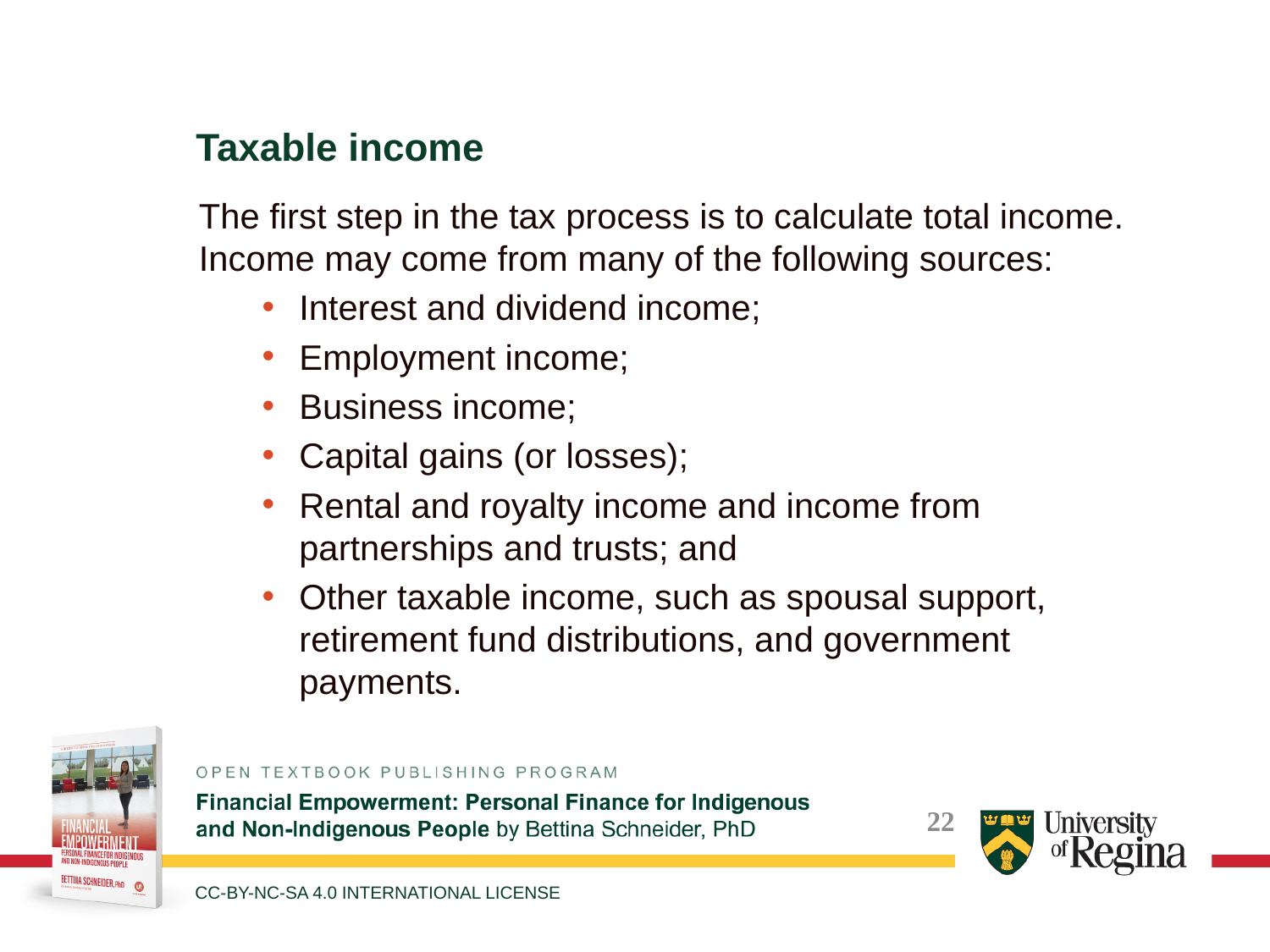

Taxable income
The first step in the tax process is to calculate total income. Income may come from many of the following sources:
Interest and dividend income;
Employment income;
Business income;
Capital gains (or losses);
Rental and royalty income and income from partnerships and trusts; and
Other taxable income, such as spousal support, retirement fund distributions, and government payments.
CC-BY-NC-SA 4.0 INTERNATIONAL LICENSE